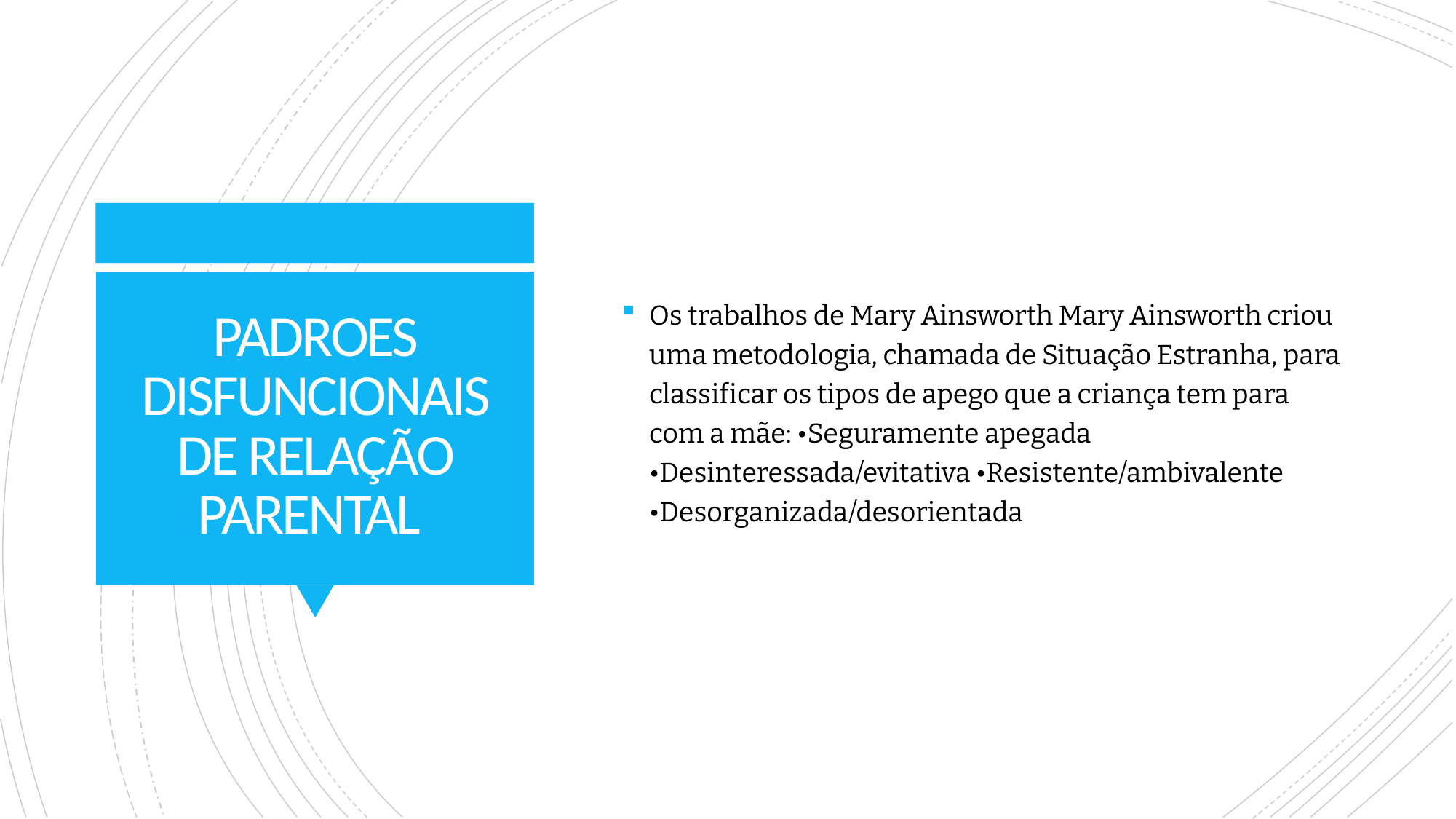

Os trabalhos de Mary Ainsworth Mary Ainsworth criou uma metodologia, chamada de Situação Estranha, para classificar os tipos de apego que a criança tem para com a mãe: •Seguramente apegada •Desinteressada/evitativa •Resistente/ambivalente •Desorganizada/desorientada
# PADROES DISFUNCIONAIS DE RELAÇÃO PARENTAL